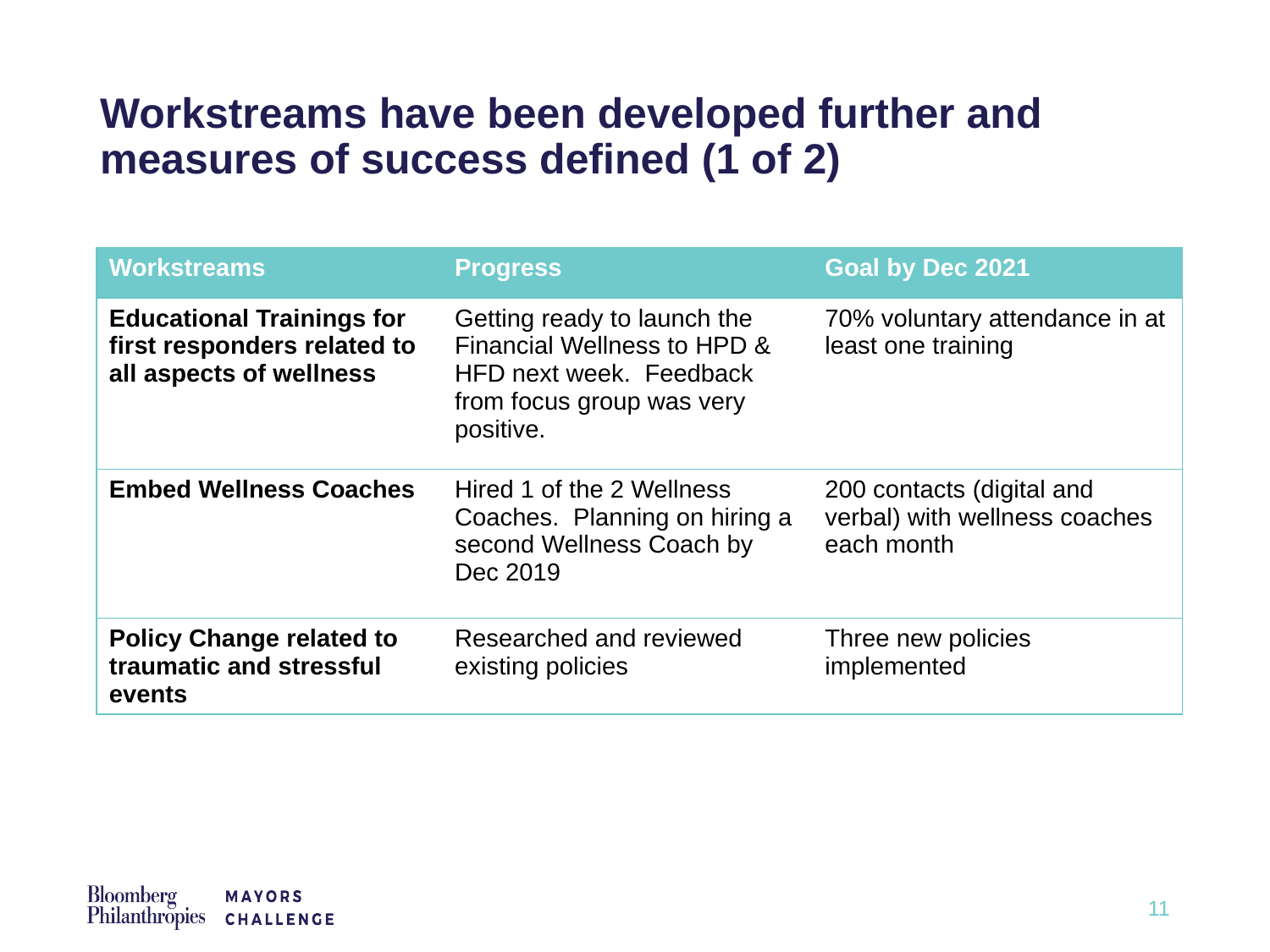

# Workstreams have been developed further and measures of success defined (1 of 2)
| Workstreams | Progress | Goal by Dec 2021 |
| --- | --- | --- |
| Educational Trainings for first responders related to all aspects of wellness | Getting ready to launch the Financial Wellness to HPD & HFD next week. Feedback from focus group was very positive. | 70% voluntary attendance in at least one training |
| Embed Wellness Coaches | Hired 1 of the 2 Wellness Coaches. Planning on hiring a second Wellness Coach by Dec 2019 | 200 contacts (digital and verbal) with wellness coaches each month |
| Policy Change related to traumatic and stressful events | Researched and reviewed existing policies | Three new policies implemented |
11